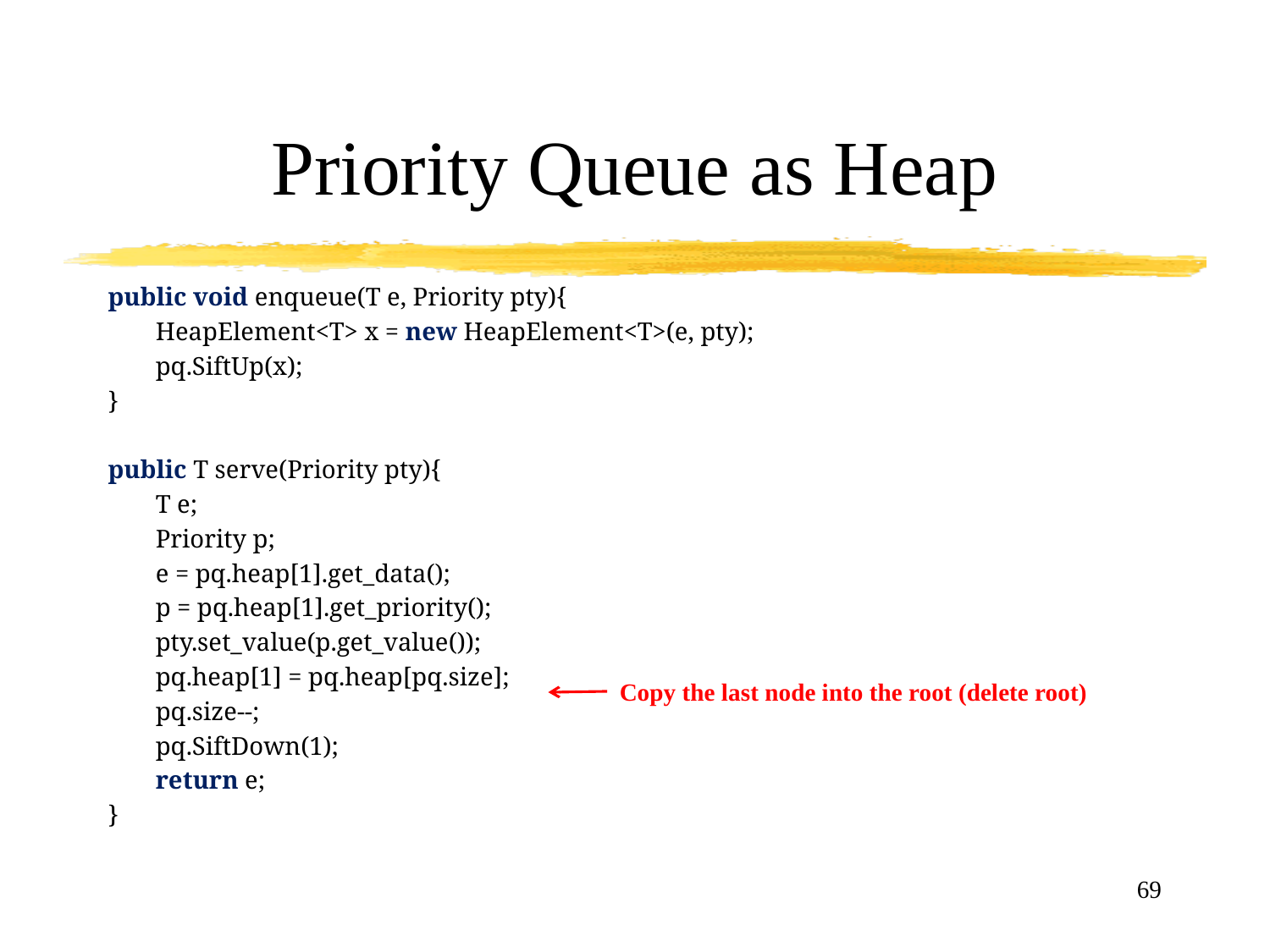

# Priority Queue as Heap
public void enqueue(T e, Priority pty){
	HeapElement<T> x = new HeapElement<T>(e, pty);
	pq.SiftUp(x);
}

public T serve(Priority pty){
	T e;
	Priority p;
	e = pq.heap[1].get_data();
	p = pq.heap[1].get_priority();
	pty.set_value(p.get_value());
	pq.heap[1] = pq.heap[pq.size];
	pq.size--;
	pq.SiftDown(1);
	return e;
}

Copy the last node into the root (delete root)
69